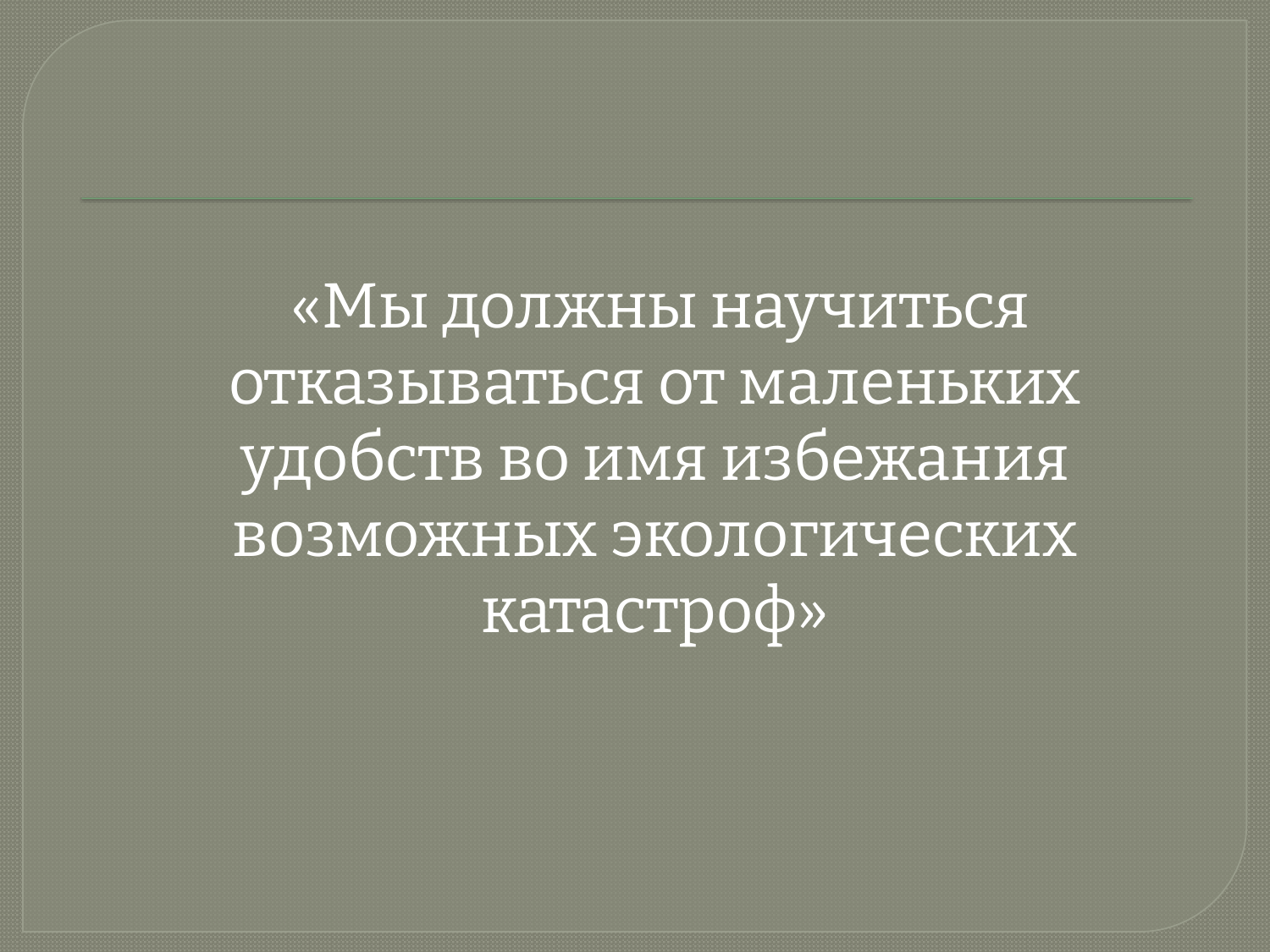

«Мы должны научиться отказываться от маленьких удобств во имя избежания возможных экологических катастроф»